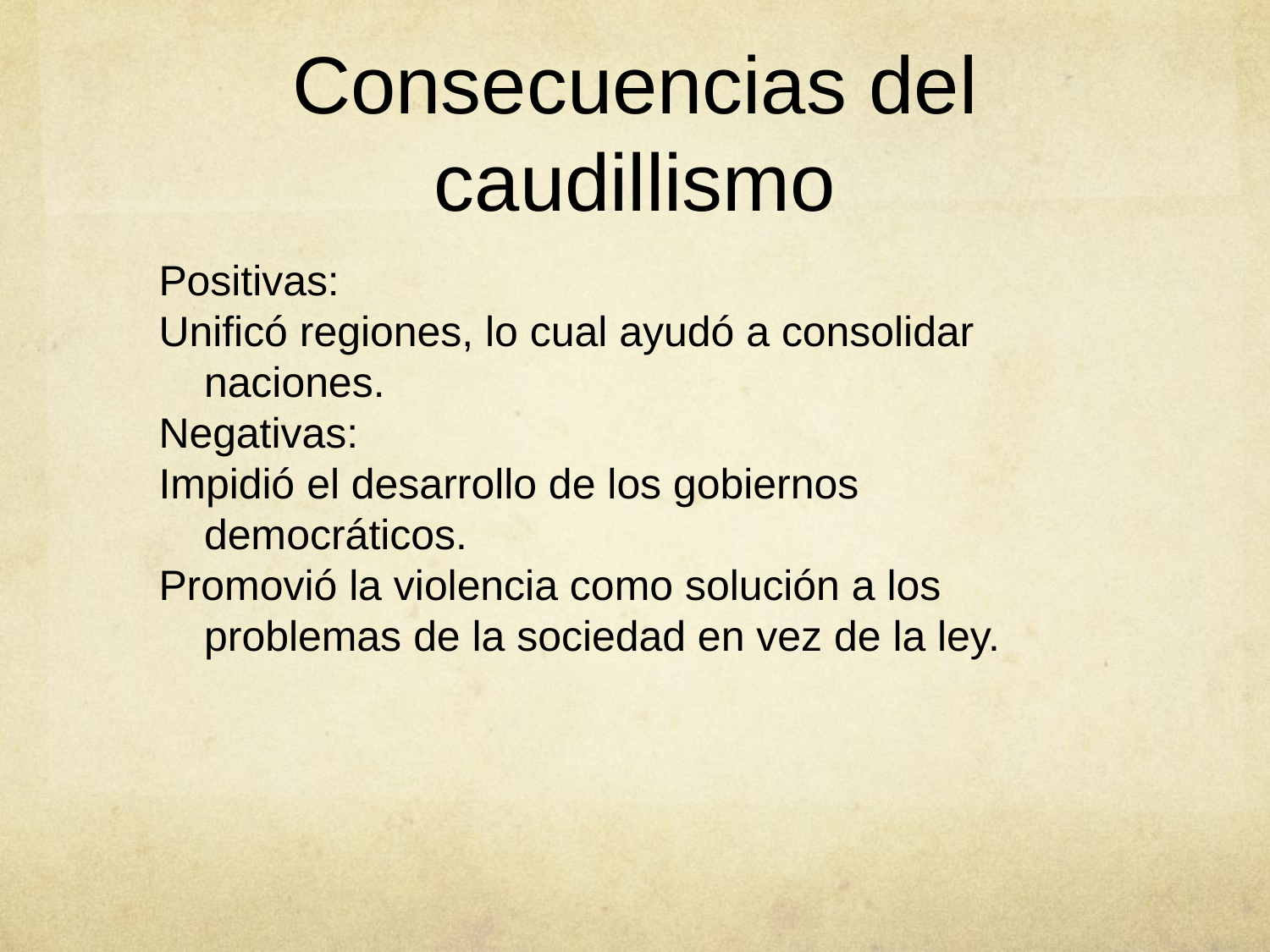

# Consecuencias del caudillismo
Positivas:
Unificó regiones, lo cual ayudó a consolidar naciones.
Negativas:
Impidió el desarrollo de los gobiernos democráticos.
Promovió la violencia como solución a los problemas de la sociedad en vez de la ley.